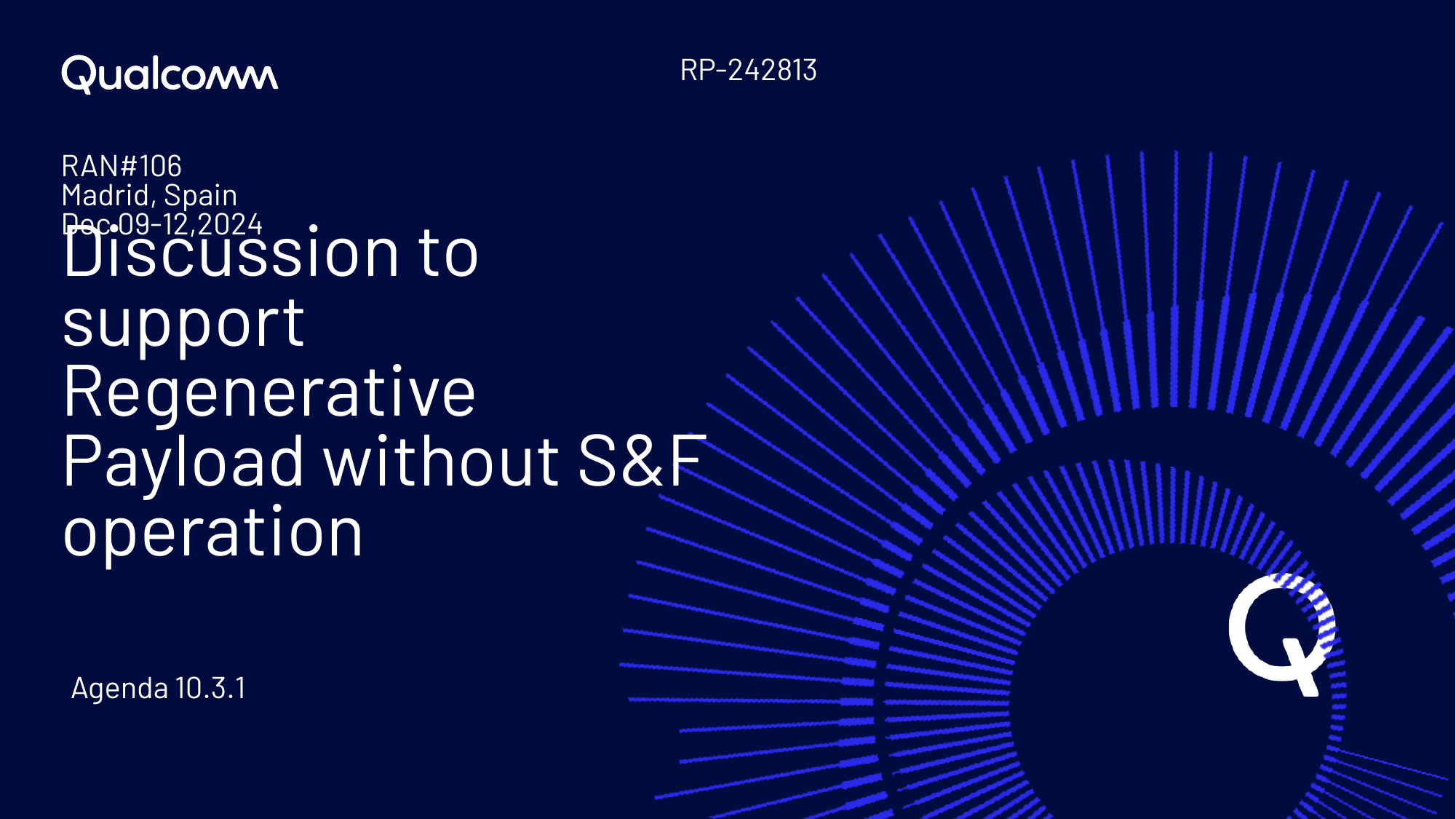

RP-242813
RAN#106
Madrid, Spain
Dec 09-12,2024

# Discussion to support Regenerative Payload without S&F operation
Agenda 10.3.1